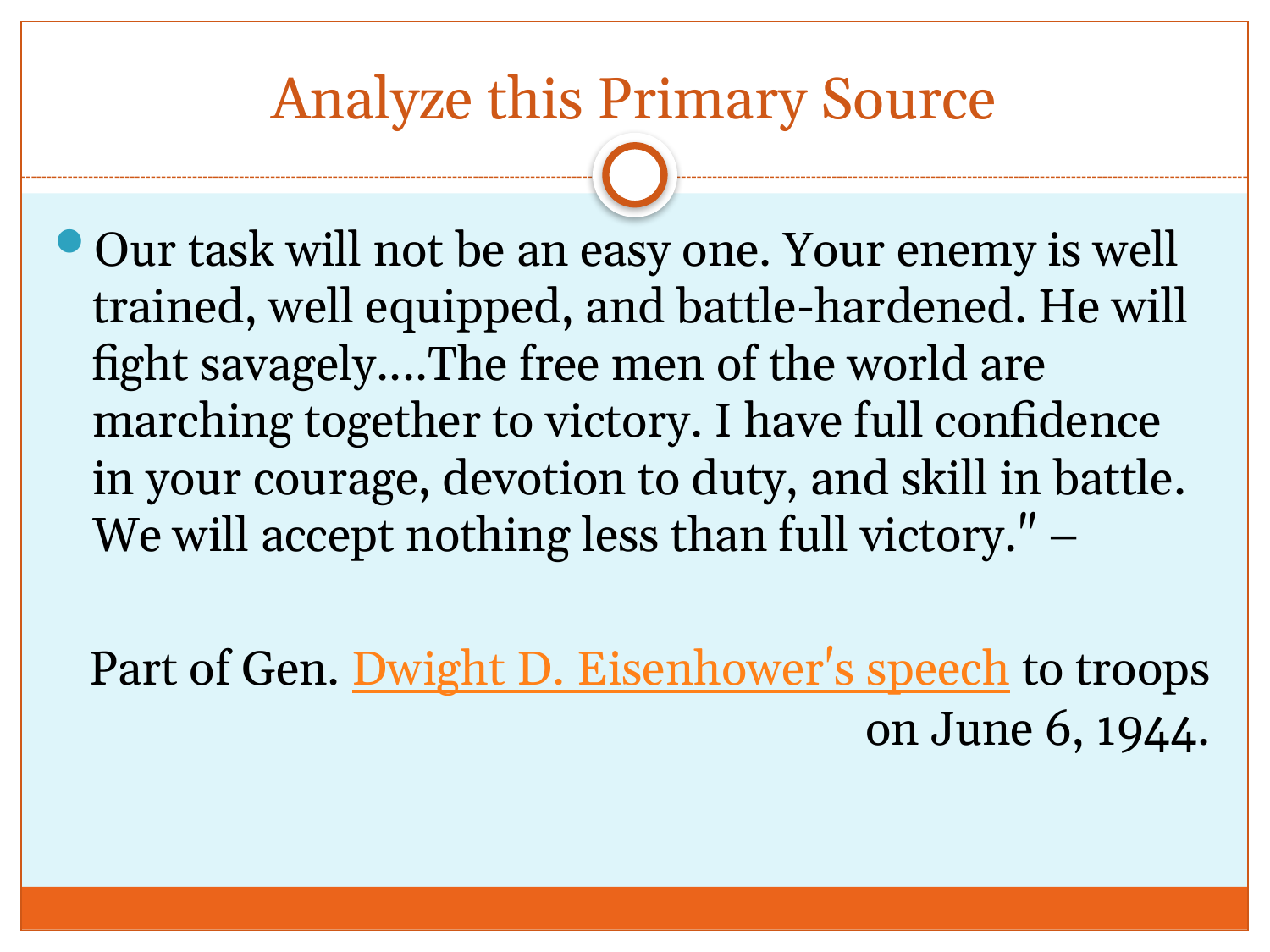

# Analyze this Primary Source
Our task will not be an easy one. Your enemy is well trained, well equipped, and battle-hardened. He will fight savagely....The free men of the world are marching together to victory. I have full confidence in your courage, devotion to duty, and skill in battle. We will accept nothing less than full victory." –

 Part of Gen. Dwight D. Eisenhower's speech to troops on June 6, 1944.